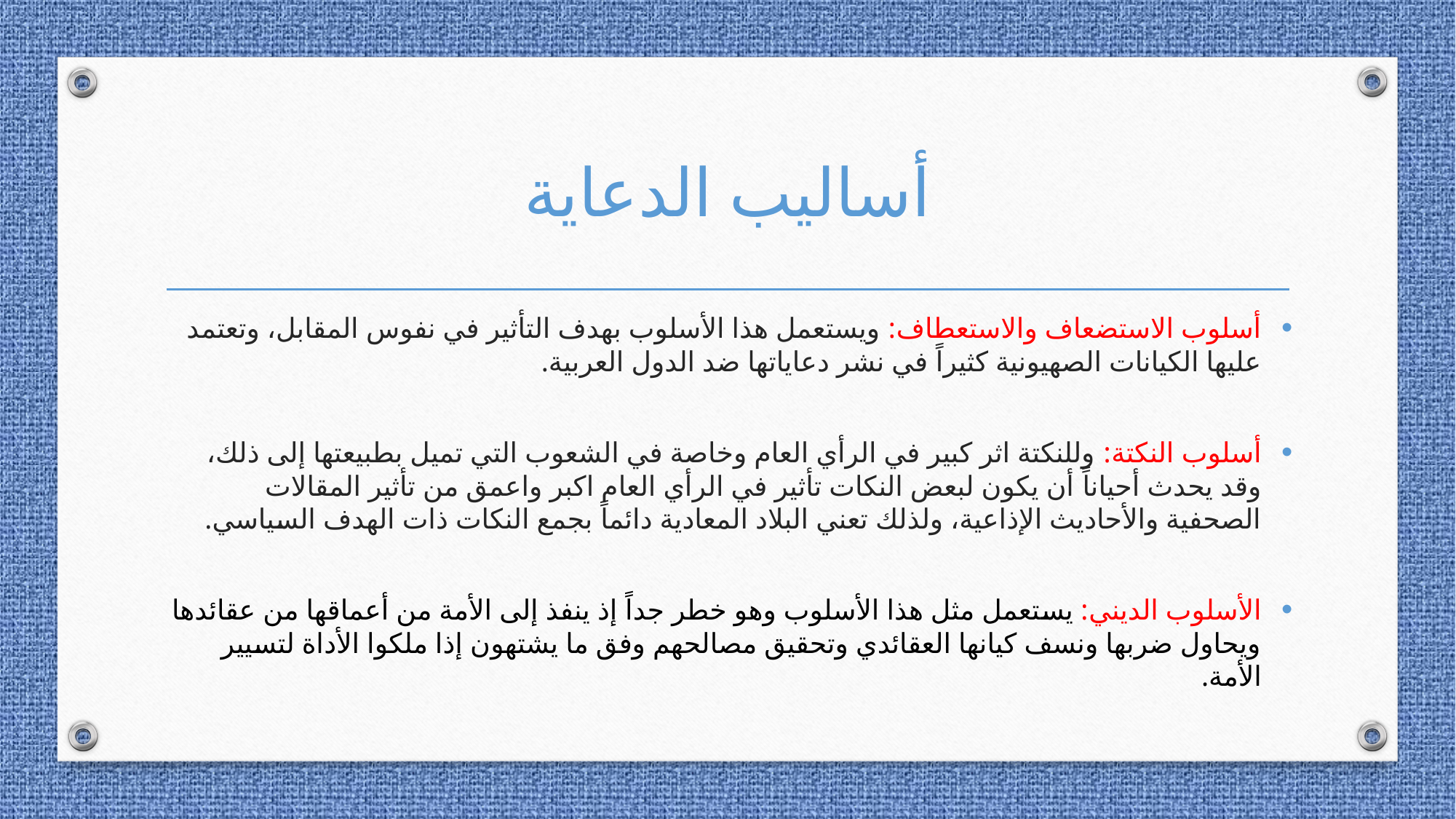

# أساليب الدعاية
أسلوب الاستضعاف والاستعطاف: ويستعمل هذا الأسلوب بهدف التأثير في نفوس المقابل، وتعتمد عليها الكيانات الصهيونية كثيراً في نشر دعاياتها ضد الدول العربية.

أسلوب النكتة: وللنكتة اثر كبير في الرأي العام وخاصة في الشعوب التي تميل بطبيعتها إلى ذلك، وقد يحدث أحياناً أن يكون لبعض النكات تأثير في الرأي العام اكبر واعمق من تأثير المقالات الصحفية والأحاديث الإذاعية، ولذلك تعني البلاد المعادية دائماً بجمع النكات ذات الهدف السياسي.

الأسلوب الديني: يستعمل مثل هذا الأسلوب وهو خطر جداً إذ ينفذ إلى الأمة من أعماقها من عقائدها ويحاول ضربها ونسف كيانها العقائدي وتحقيق مصالحهم وفق ما يشتهون إذا ملكوا الأداة لتسيير الأمة.